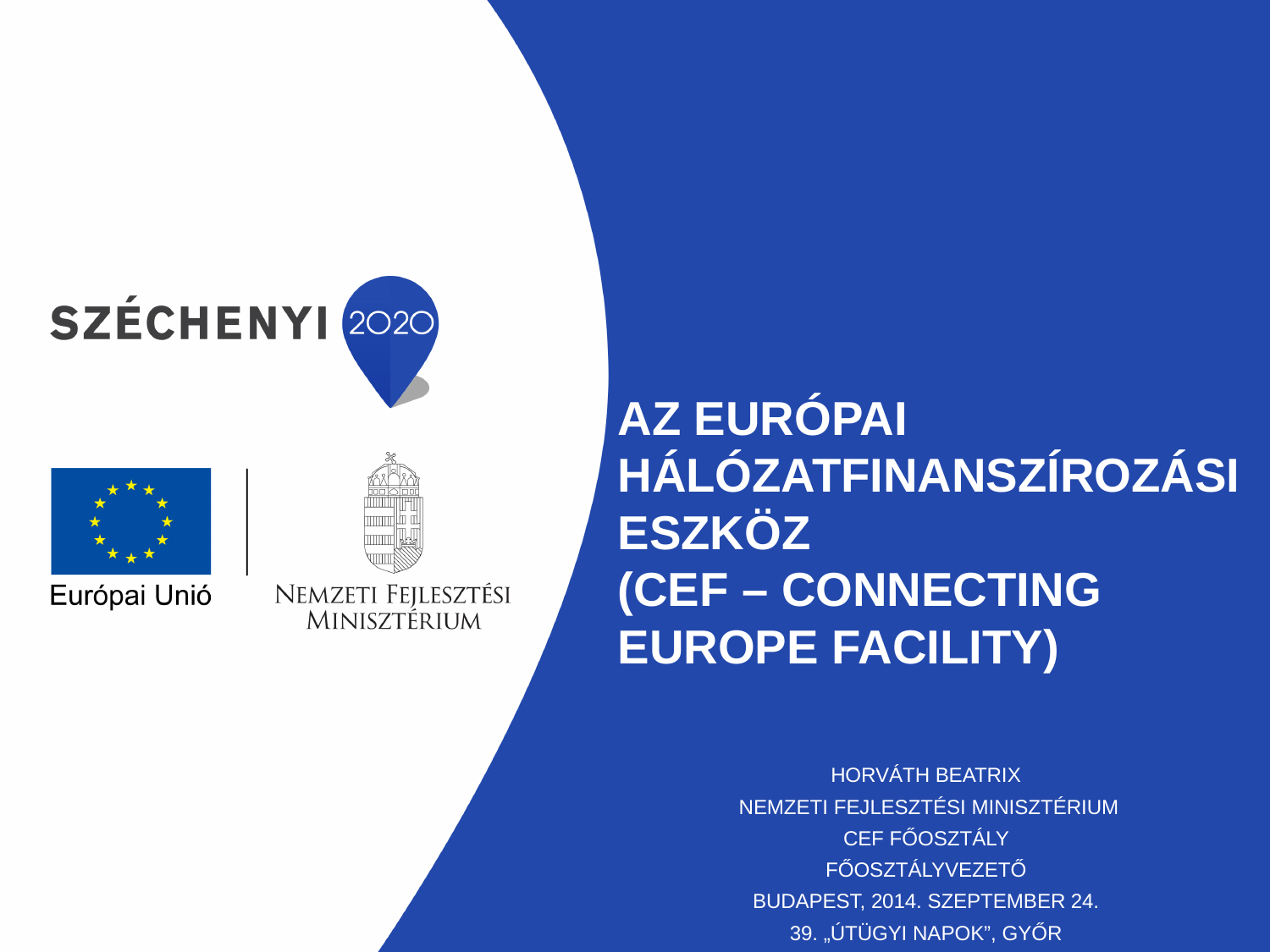

# Az Európai Hálózatfinanszírozási Eszköz (CEF – Connecting Europe Facility)
Horváth Beatrix
 Nemzeti Fejlesztési Minisztérium
 CEF FŐOSZTÁLY
FŐOSZTÁLYVEZETŐ
Budapest, 2014. szeptember 24.
39. „Útügyi Napok”, Győr